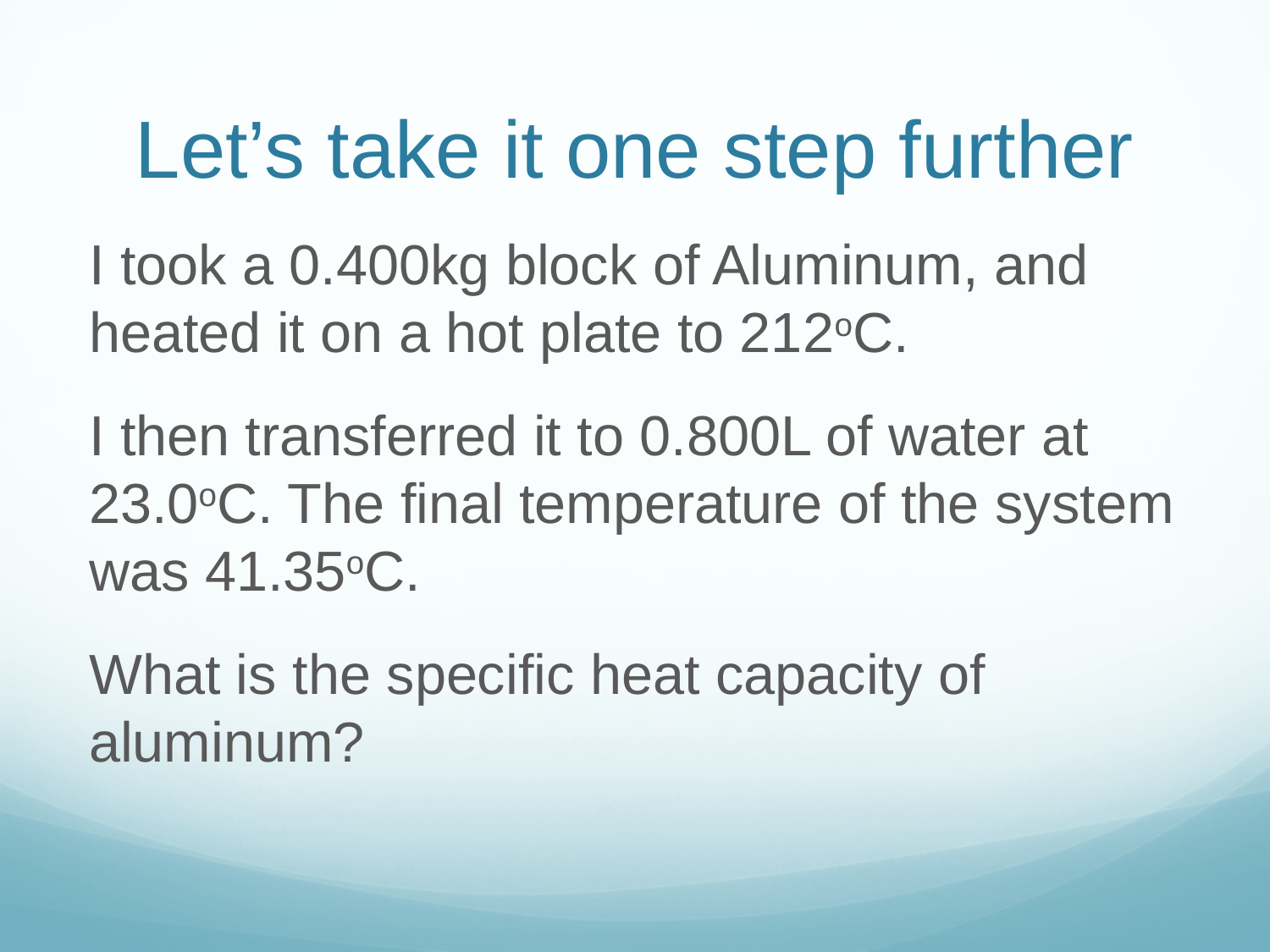

# Let’s take it one step further
I took a 0.400kg block of Aluminum, and heated it on a hot plate to 212oC.
I then transferred it to 0.800L of water at 23.0oC. The final temperature of the system was 41.35oC.
What is the specific heat capacity of aluminum?